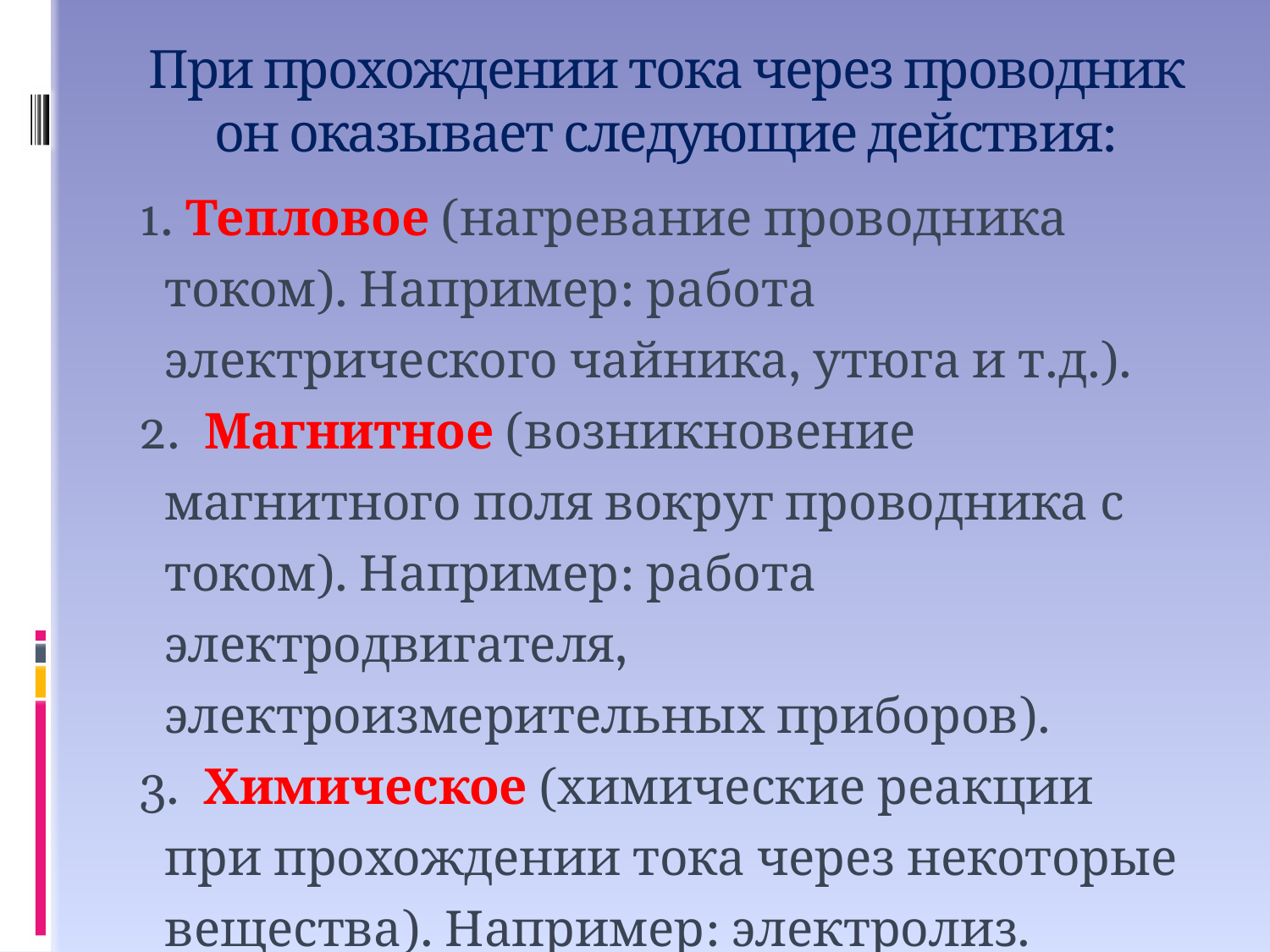

# При прохождении тока через проводник он оказывает следующие действия:
1. Тепловое (нагревание проводника током). Например: работа электрического чайника, утюга и т.д.).
2.  Магнитное (возникновение магнитного поля вокруг проводника с током). Например: работа электродвигателя, электроизмерительных приборов).
3.  Химическое (химические реакции при прохождении тока через некоторые вещества). Например: электролиз.